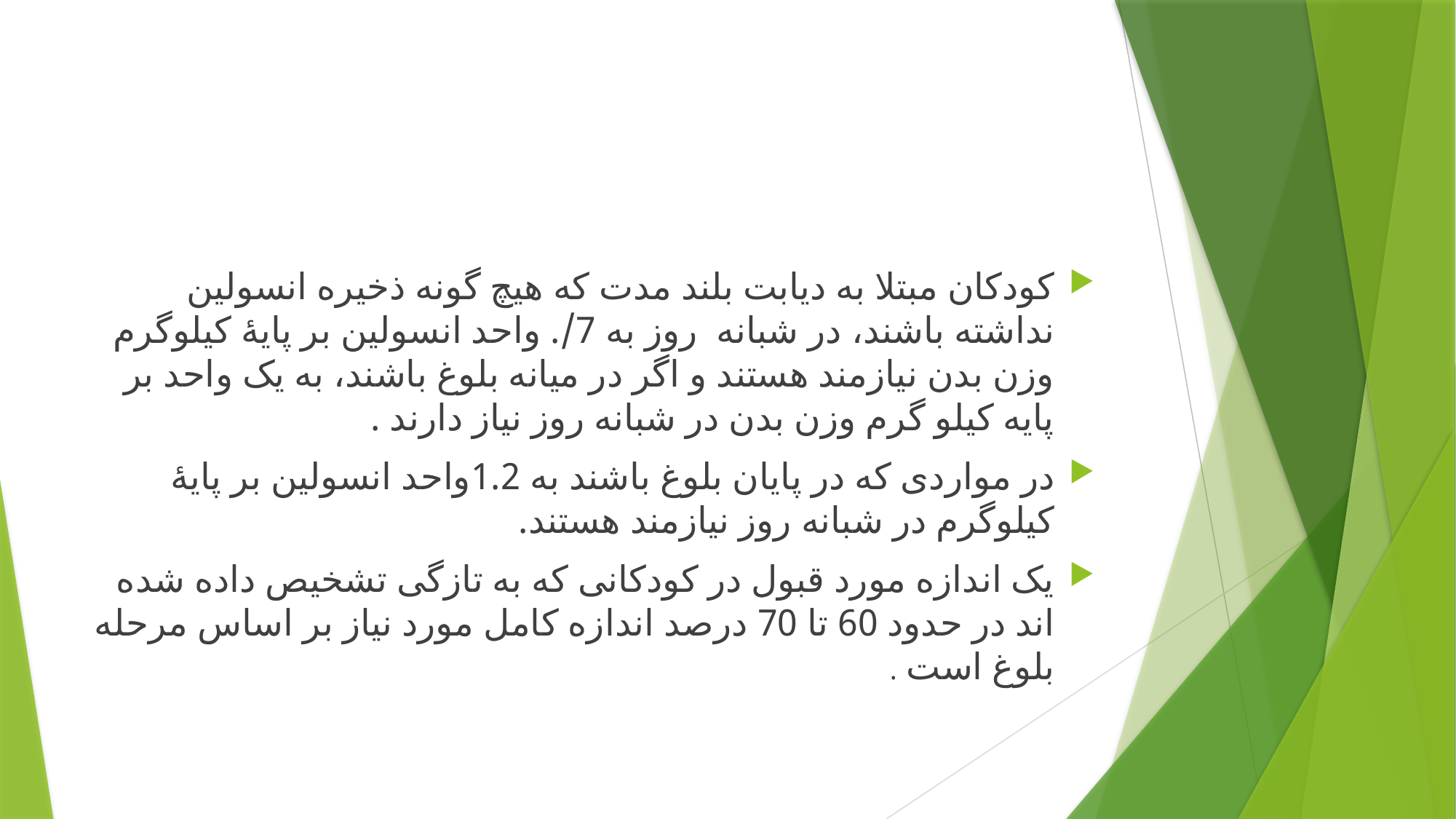

#
کودکان مبتلا به دیابت بلند مدت که هیچ گونه ذخیره انسولین نداشته باشند، در شبانه  روز به 7/. واحد انسولین بر پایۀ کیلوگرم وزن بدن نیازمند هستند و اگر در میانه بلوغ باشند، به یک واحد بر پایه کیلو گرم وزن بدن در شبانه روز نیاز دارند .
در مواردی که در پایان بلوغ باشند به 1.2واحد انسولین بر پایۀ کیلوگرم در شبانه روز نیازمند هستند.
یک اندازه مورد قبول در کودکانی که به تازگی تشخیص داده شده اند در حدود 60 تا 70 درصد اندازه کامل مورد نیاز بر اساس مرحله بلوغ است .